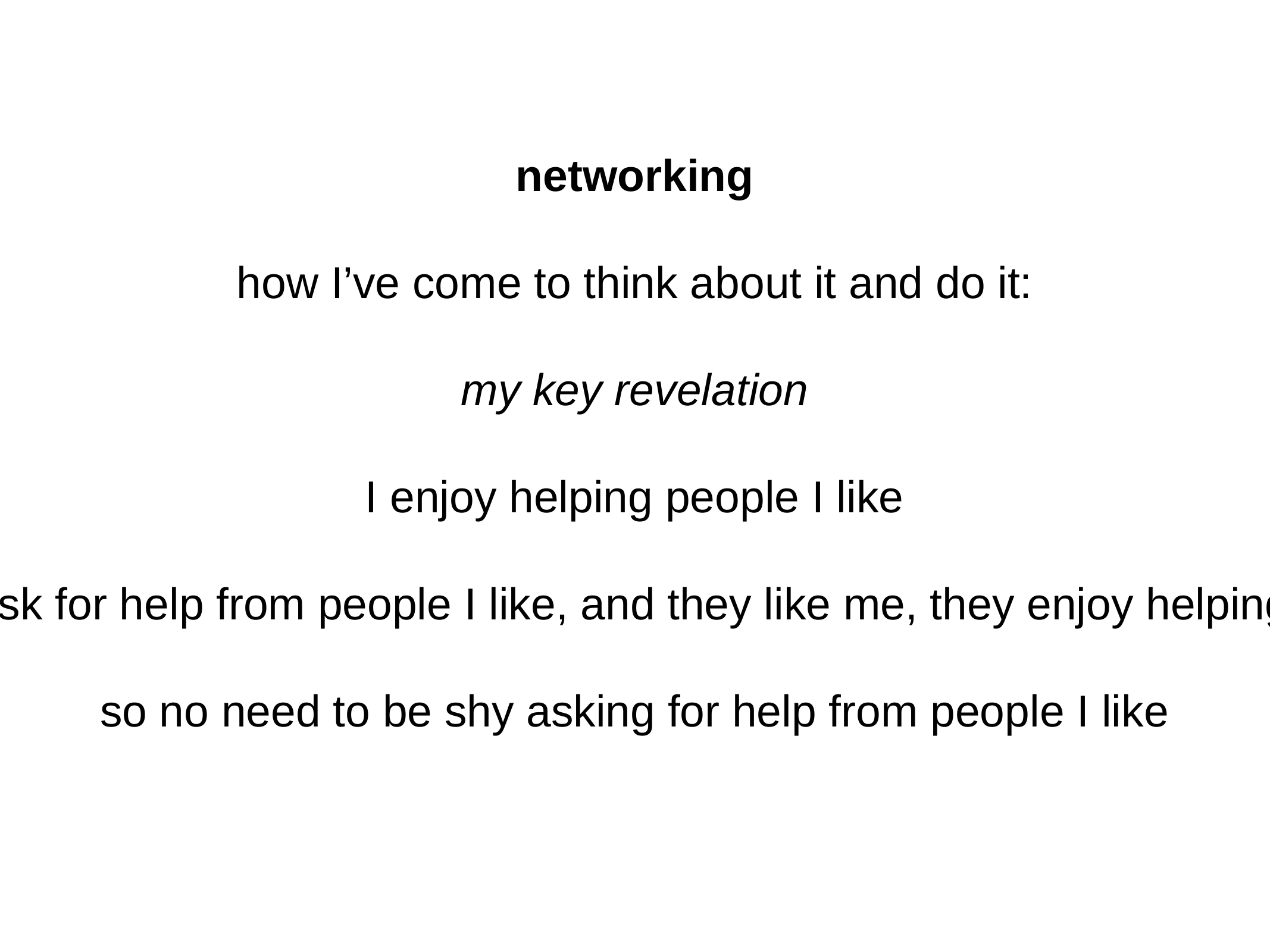

networking

how I’ve come to think about it and do it:

my key revelation

I enjoy helping people I like

when I ask for help from people I like, and they like me, they enjoy helping me too

so no need to be shy asking for help from people I like